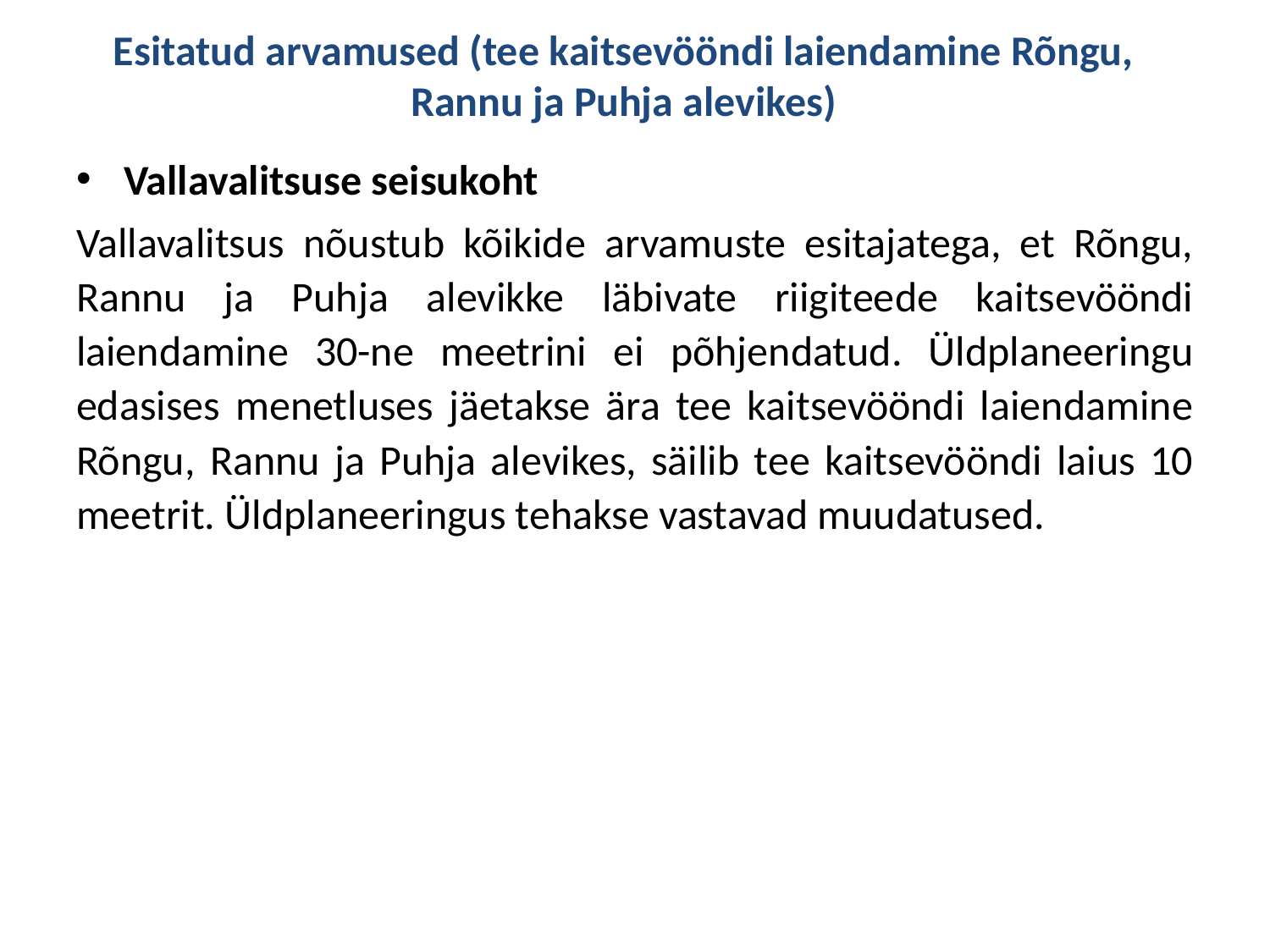

# Esitatud arvamused (tee kaitsevööndi laiendamine Rõngu, Rannu ja Puhja alevikes)
Vallavalitsuse seisukoht
Vallavalitsus nõustub kõikide arvamuste esitajatega, et Rõngu, Rannu ja Puhja alevikke läbivate riigiteede kaitsevööndi laiendamine 30-ne meetrini ei põhjendatud. Üldplaneeringu edasises menetluses jäetakse ära tee kaitsevööndi laiendamine Rõngu, Rannu ja Puhja alevikes, säilib tee kaitsevööndi laius 10 meetrit. Üldplaneeringus tehakse vastavad muudatused.